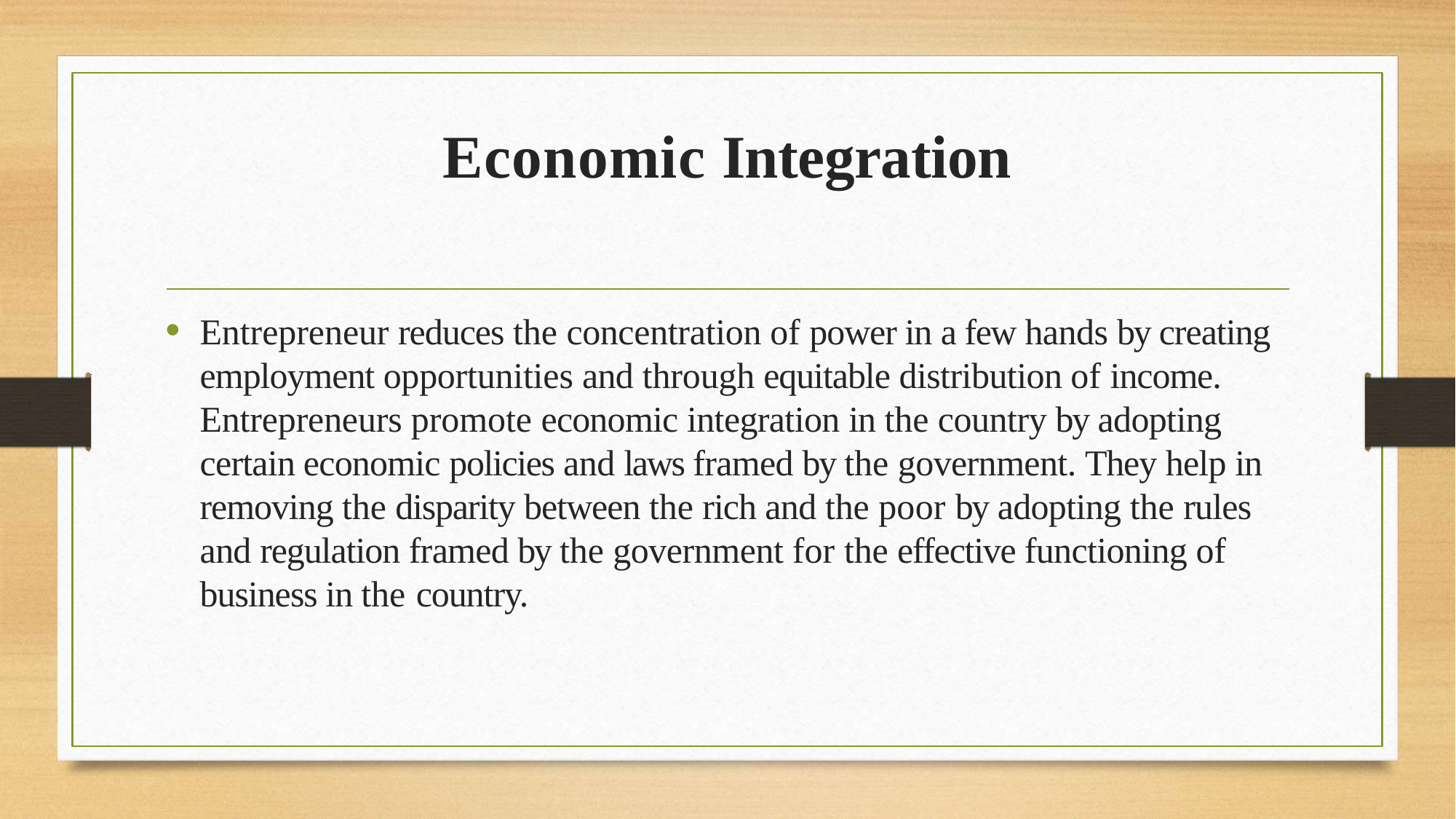

# Economic Integration
Entrepreneur reduces the concentration of power in a few hands by creating  employment opportunities and through equitable distribution of income.  Entrepreneurs promote economic integration in the country by adopting  certain economic policies and laws framed by the government. They help in  removing the disparity between the rich and the poor by adopting the rules  and regulation framed by the government for the effective functioning of  business in the country.